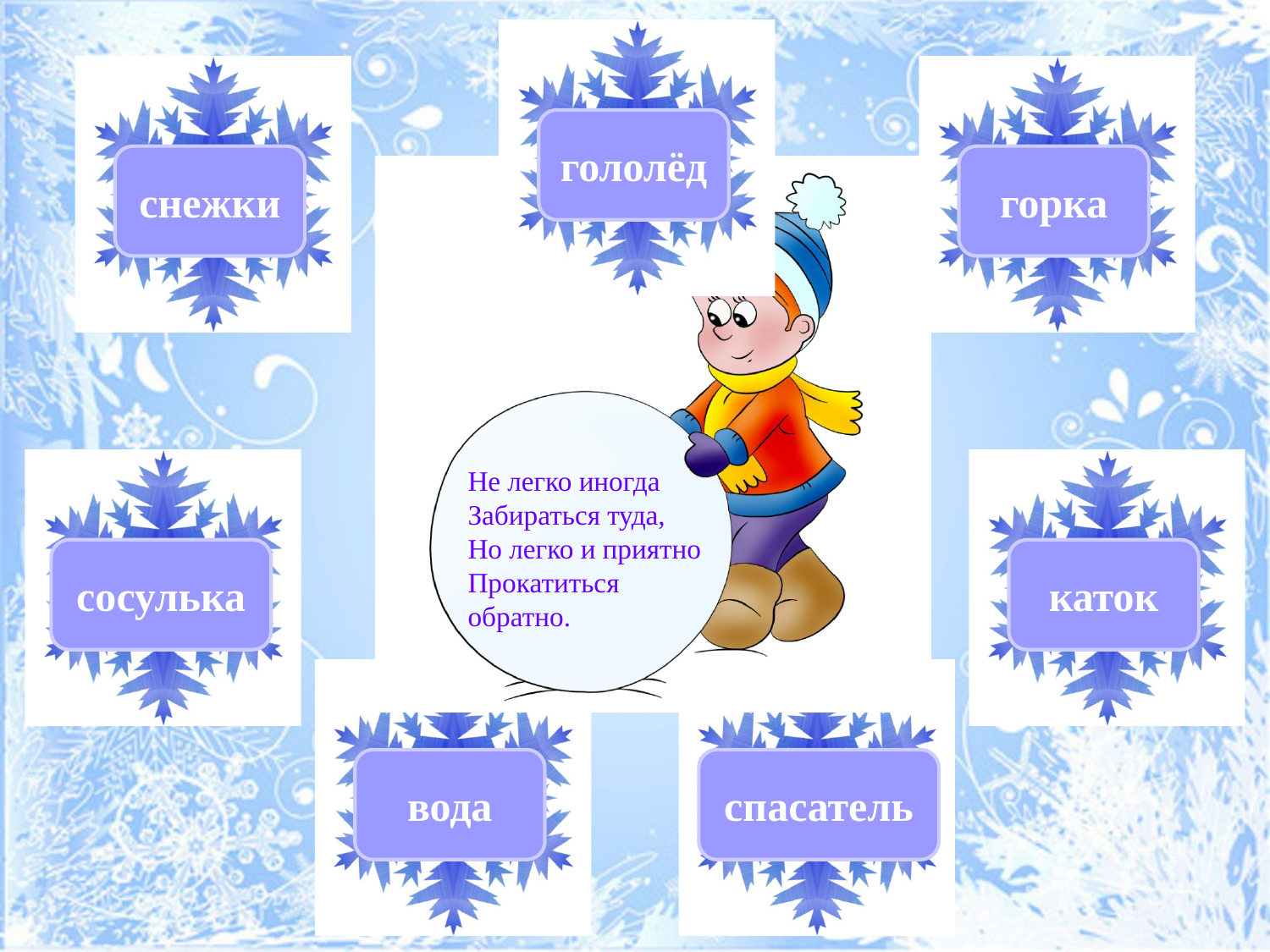

гололёд

снежки

горка

Не легко иногда
Забираться туда,
Но легко и приятно
Прокатиться обратно.

сосулька

каток

вода

спасатель